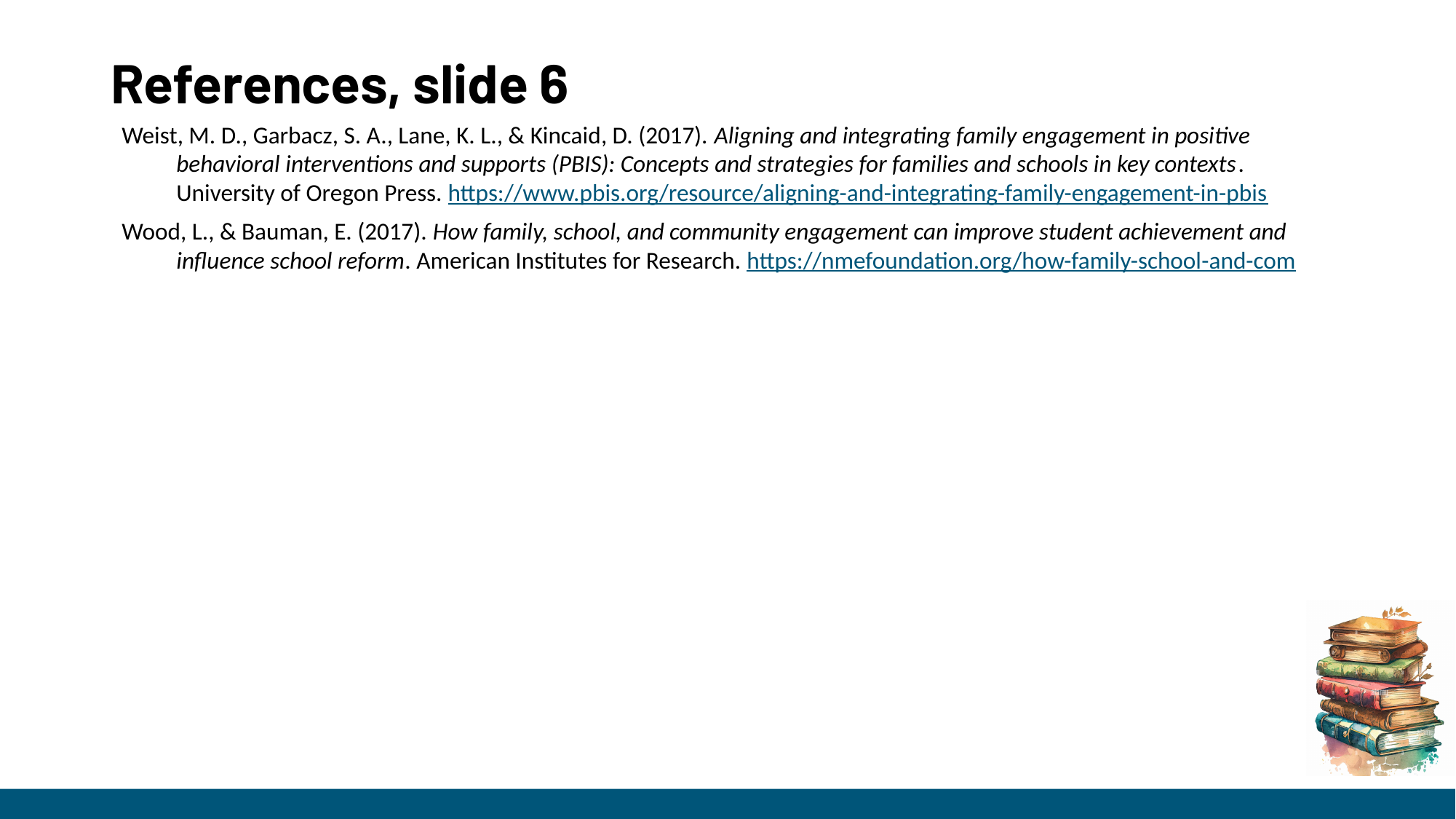

# References, slide 6
Weist, M. D., Garbacz, S. A., Lane, K. L., & Kincaid, D. (2017). Aligning and integrating family engagement in positive behavioral interventions and supports (PBIS): Concepts and strategies for families and schools in key contexts. University of Oregon Press. https://www.pbis.org/resource/aligning-and-integrating-family-engagement-in-pbis
Wood, L., & Bauman, E. (2017). How family, school, and community engagement can improve student achievement and influence school reform. American Institutes for Research. https://nmefoundation.org/how-family-school-and-com